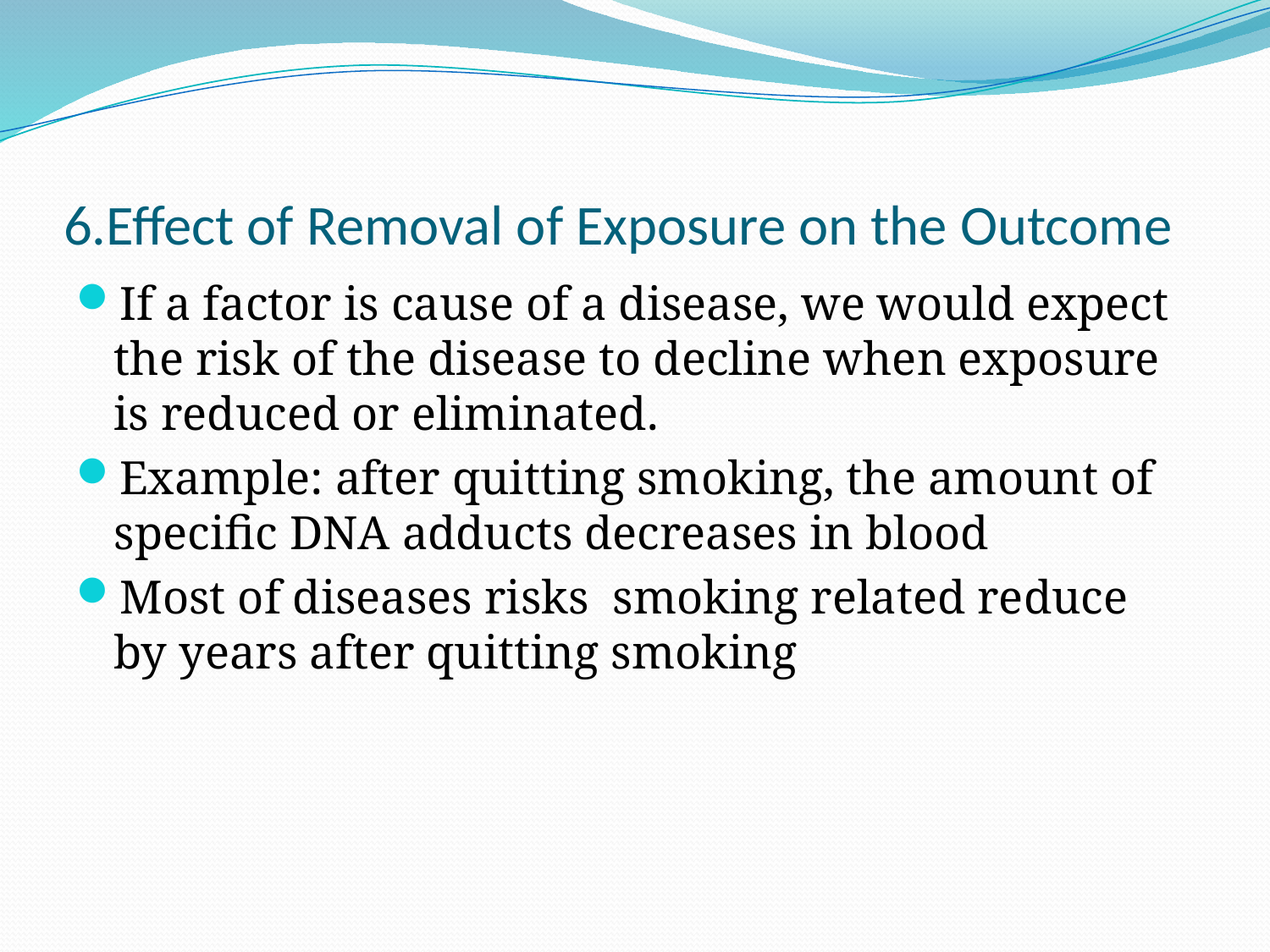

# 6.Effect of Removal of Exposure on the Outcome
If a factor is cause of a disease, we would expect the risk of the disease to decline when exposure is reduced or eliminated.
Example: after quitting smoking, the amount of specific DNA adducts decreases in blood
Most of diseases risks  smoking related reduce by years after quitting smoking